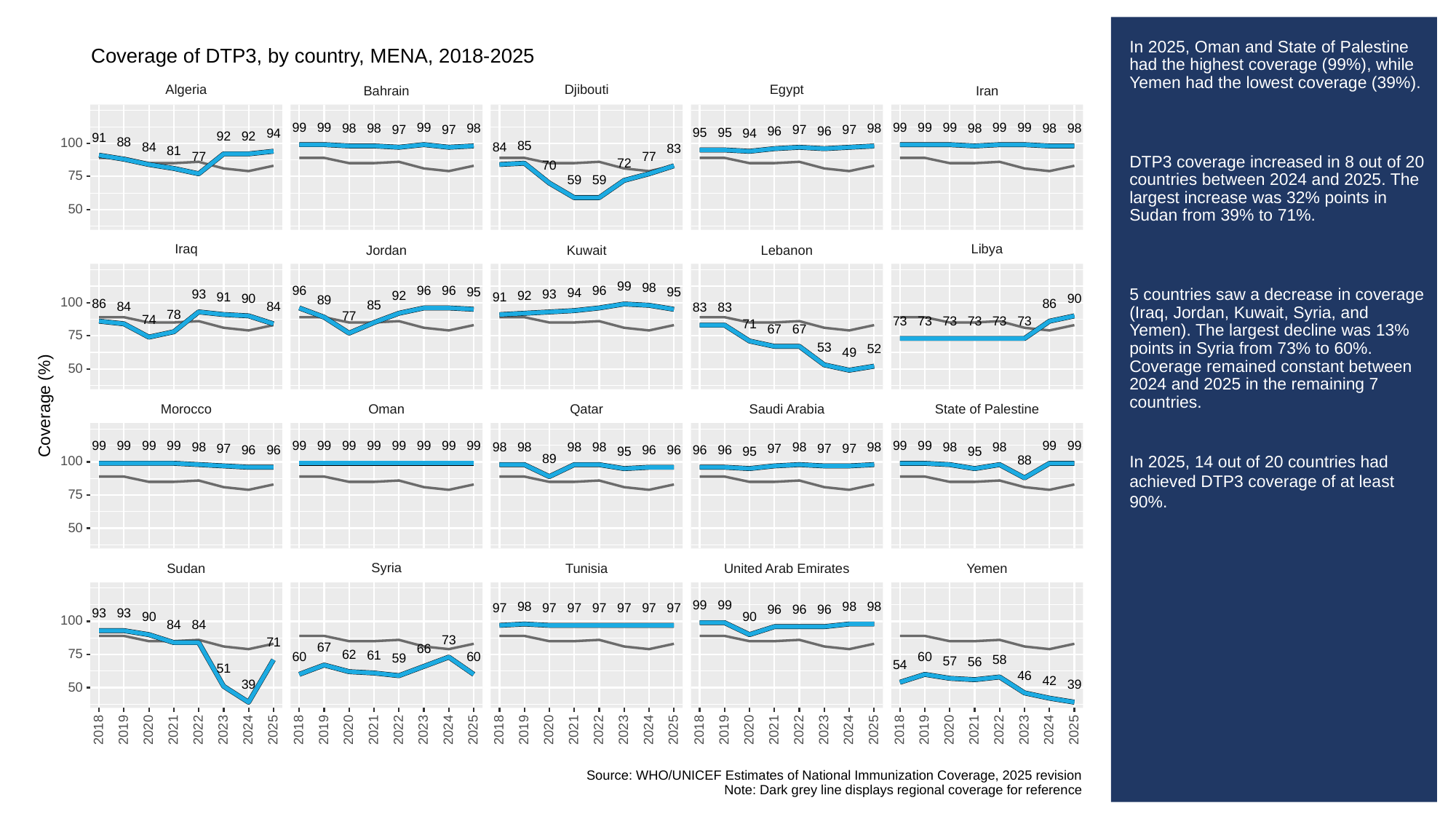

# In 2025, Oman and State of Palestine had the highest coverage (99%), while Yemen had the lowest coverage (39%).

DTP3 coverage increased in 8 out of 20 countries between 2024 and 2025. The largest increase was 32% points in Sudan from 39% to 71%.

5 countries saw a decrease in coverage (Iraq, Jordan, Kuwait, Syria, and Yemen). The largest decline was 13% points in Syria from 73% to 60%. Coverage remained constant between 2024 and 2025 in the remaining 7 countries.

In 2025, 14 out of 20 countries had achieved DTP3 coverage of at least 90%.

Coverage of DTP3, by country, MENA, 2018-2025
Algeria
Djibouti
Egypt
Bahrain
Iran

99
99
99
99
99
99
99
99
98
98
98
98
98
98
98
97
97
97
97

96
96
95
95
94
94
92
92
91
88
100
85
84
84

83

81

77
77

72

70

75
59
59

50

Libya
Iraq
Jordan
Kuwait
Lebanon

99
98

96
96
96
96
95
95
94
93
93
92
92
91
91
90
90
89
100
86
86
85
84
84

83
83

78

77
74

73
73
73
73
73
73

71
67
67

75

53
52
49

50

Coverage (%)
Qatar
Oman
Saudi Arabia
State of Palestine
Morocco

99
99
99
99
99
99
99
99
99
99
99
99
99
99
99
99
98
98
98
98
98
98
98
98
98
97
97
97
97

96
96
96
96
96
96
95
95
95
89
88
100

75

50

Syria
Sudan
United Arab Emirates
Tunisia
Yemen

99
99
98
98
98
97
97
97
97
97
97
97

96
96
96
93
93
90
90
100
84
84

73

71
67
66
75
62
61
60
60
60
59

58
57

56
54
51

46

42
39
39
50

2023
2023
2023
2023
2023
2018
2019
2020
2021
2022
2024
2025
2018
2019
2020
2021
2022
2024
2025
2018
2019
2020
2021
2022
2024
2025
2018
2019
2020
2021
2022
2024
2025
2018
2019
2020
2021
2022
2024
2025
Source: WHO/UNICEF Estimates of National Immunization Coverage, 2025 revision
Note: Dark grey line displays regional coverage for reference